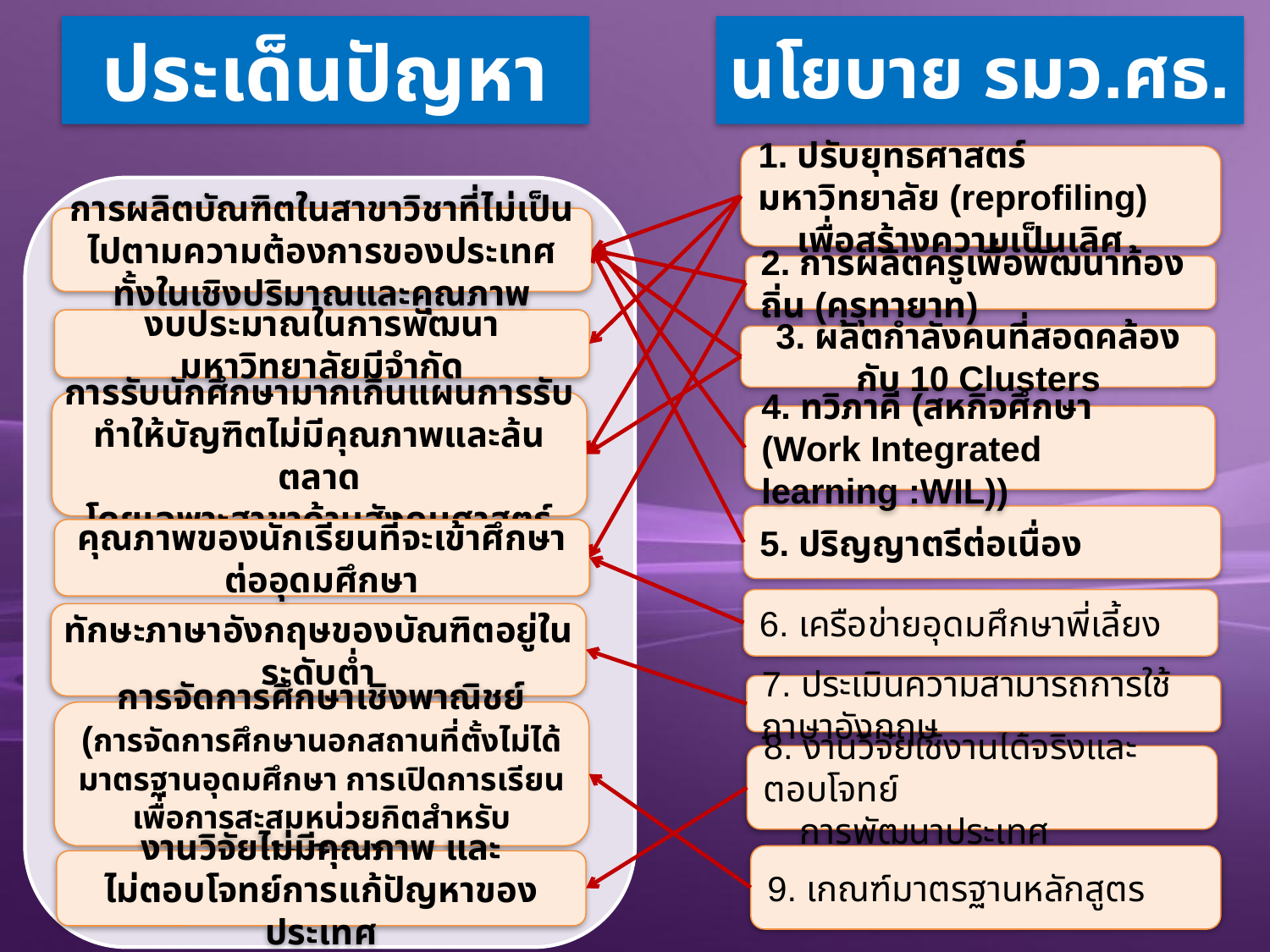

ประเด็นปัญหา
นโยบาย รมว.ศธ.

1. ปรับยุทธศาสตร์มหาวิทยาลัย (reprofiling)
    เพื่อสร้างความเป็นเลิศ

การผลิตบัณฑิตในสาขาวิชาที่ไม่เป็นไปตามความต้องการของประเทศ ทั้งในเชิงปริมาณและคุณภาพ
2. การผลิตครูเพื่อพัฒนาท้องถิ่น (คุรุทายาท)
งบประมาณในการพัฒนามหาวิทยาลัยมีจำกัด
3. ผลิตกำลังคนที่สอดคล้องกับ 10 Clusters
การรับนักศึกษามากเกินแผนการรับ
ทำให้บัญฑิตไม่มีคุณภาพและล้นตลาด
โดยเฉพาะสาขาด้านสังคมศาสตร์
4. ทวิภาคี (สหกิจศึกษา (Work Integrated  learning :WIL))
5. ปริญญาตรีต่อเนื่อง
คุณภาพของนักเรียนที่จะเข้าศึกษาต่ออุดมศึกษา
6. เครือข่ายอุดมศึกษาพี่เลี้ยง
ทักษะภาษาอังกฤษของบัณฑิตอยู่ในระดับต่ำ
7. ประเมินความสามารถการใช้ภาษาอังกฤษ
การจัดการศึกษาเชิงพาณิชย์
(การจัดการศึกษานอกสถานที่ตั้งไม่ได้มาตรฐานอุดมศึกษา การเปิดการเรียนเพื่อการสะสมหน่วยกิตสำหรับนักเรียน)
8. งานวิจัยใช้งานได้จริงและตอบโจทย์
    การพัฒนาประเทศ
9. เกณฑ์มาตรฐานหลักสูตร
งานวิจัยไม่มีคุณภาพ และ
ไม่ตอบโจทย์การแก้ปัญหาของประเทศ